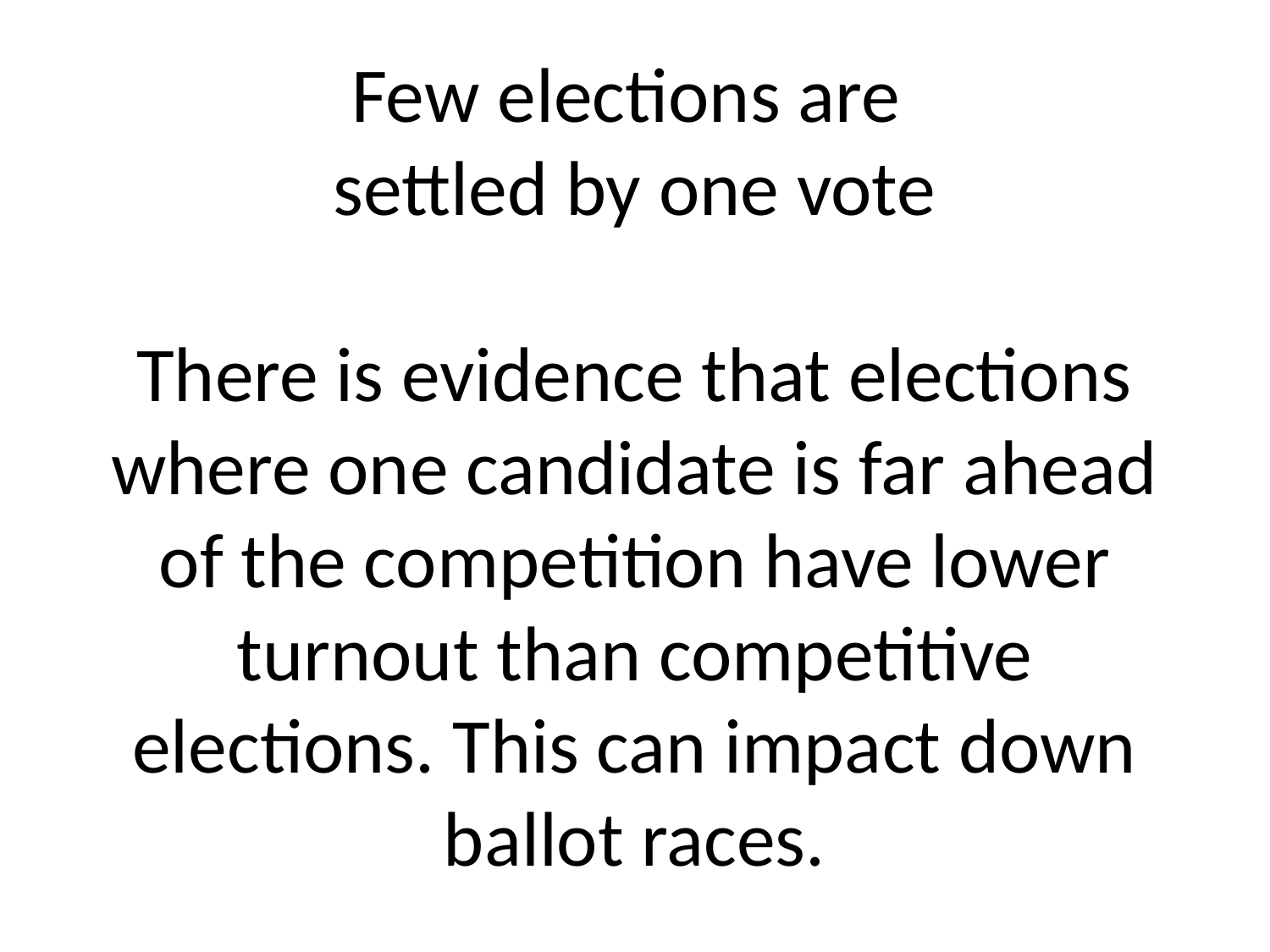

# Few elections are settled by one vote There is evidence that elections where one candidate is far ahead of the competition have lower turnout than competitive elections. This can impact down ballot races.